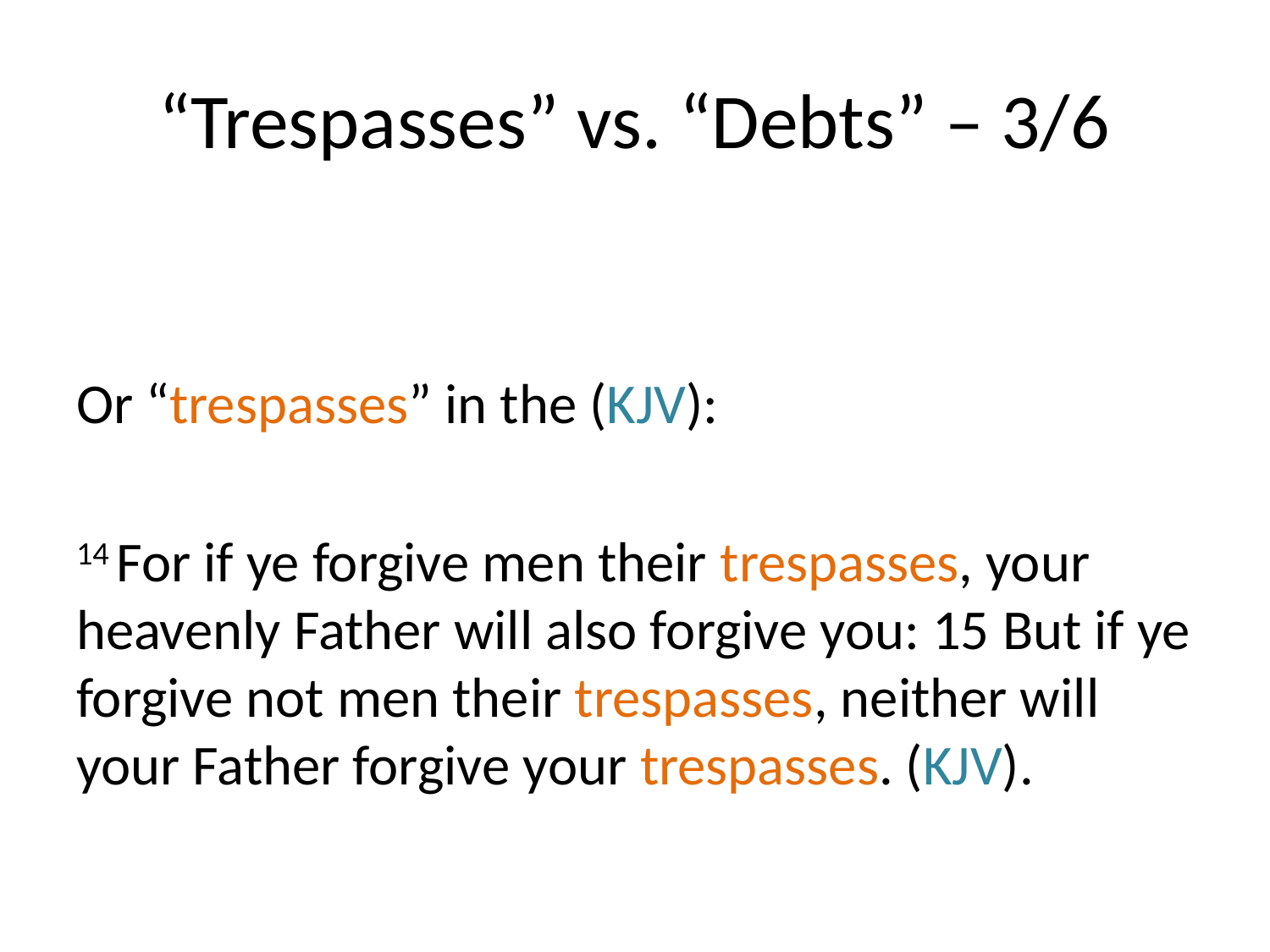

# “Trespasses” vs. “Debts” – 3/6

Or “trespasses” in the (KJV):

14 For if ye forgive men their trespasses, your heavenly Father will also forgive you: 15 But if ye forgive not men their trespasses, neither will your Father forgive your trespasses. (KJV).